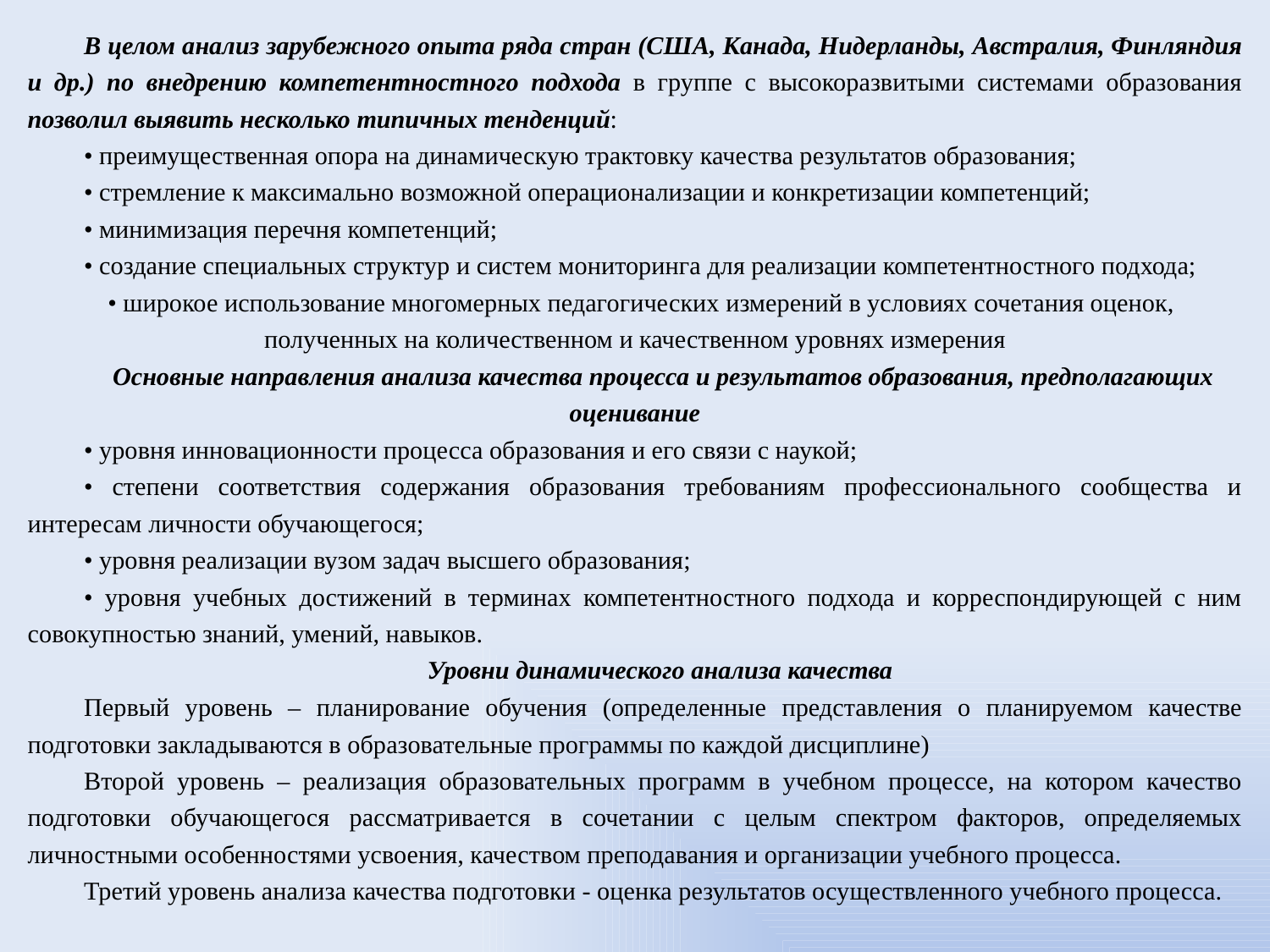

В целом анализ зарубежного опыта ряда стран (США, Канада, Нидерланды, Австралия, Финляндия и др.) по внедрению компетентностного подхода в группе с высокоразвитыми системами образования позволил выявить несколько типичных тенденций:
• преимущественная опора на динамическую трактовку качества результатов образования;
• стремление к максимально возможной операционализации и конкретизации компетенций;
• минимизация перечня компетенций;
• создание специальных структур и систем мониторинга для реализации компетентностного подхода;
  • широкое использование многомерных педагогических измерений в условиях сочетания оценок, полученных на количественном и качественном уровнях измерения
Основные направления анализа качества процесса и результатов образования, предполагающих оценивание
• уровня инновационности процесса образования и его связи с наукой;
• степени соответствия содержания образования требованиям профессионального сообщества и интересам личности обучающегося;
• уровня реализации вузом задач высшего образования;
• уровня учебных достижений в терминах компетентностного подхода и корреспондирующей с ним совокупностью знаний, умений, навыков.
Уровни динамического анализа качества
Первый уровень – планирование обучения (определенные представления о планируемом качестве подготовки закладываются в образовательные программы по каждой дисциплине)
Второй уровень – реализация образовательных программ в учебном процессе, на котором качество подготовки обучающегося рассматривается в сочетании с целым спектром факторов, определяемых личностными особенностями усвоения, качеством преподавания и организации учебного процесса.
Третий уровень анализа качества подготовки - оценка результатов осуществленного учебного процесса.